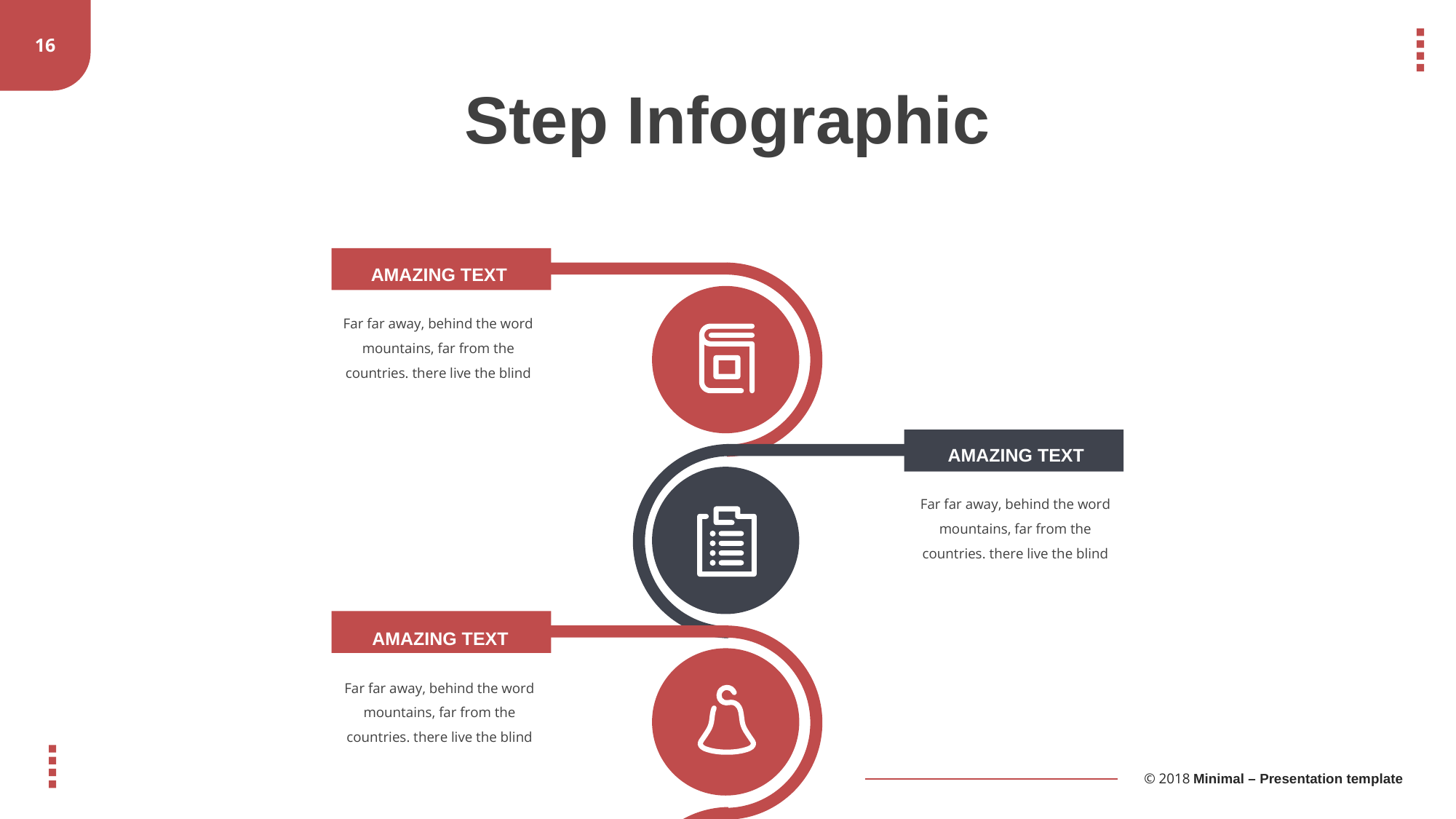

Step Infographic
AMAZING TEXT

Far far away, behind the word mountains, far from the countries. there live the blind

AMAZING TEXT

Far far away, behind the word mountains, far from the countries. there live the blind

AMAZING TEXT

Far far away, behind the word mountains, far from the countries. there live the blind